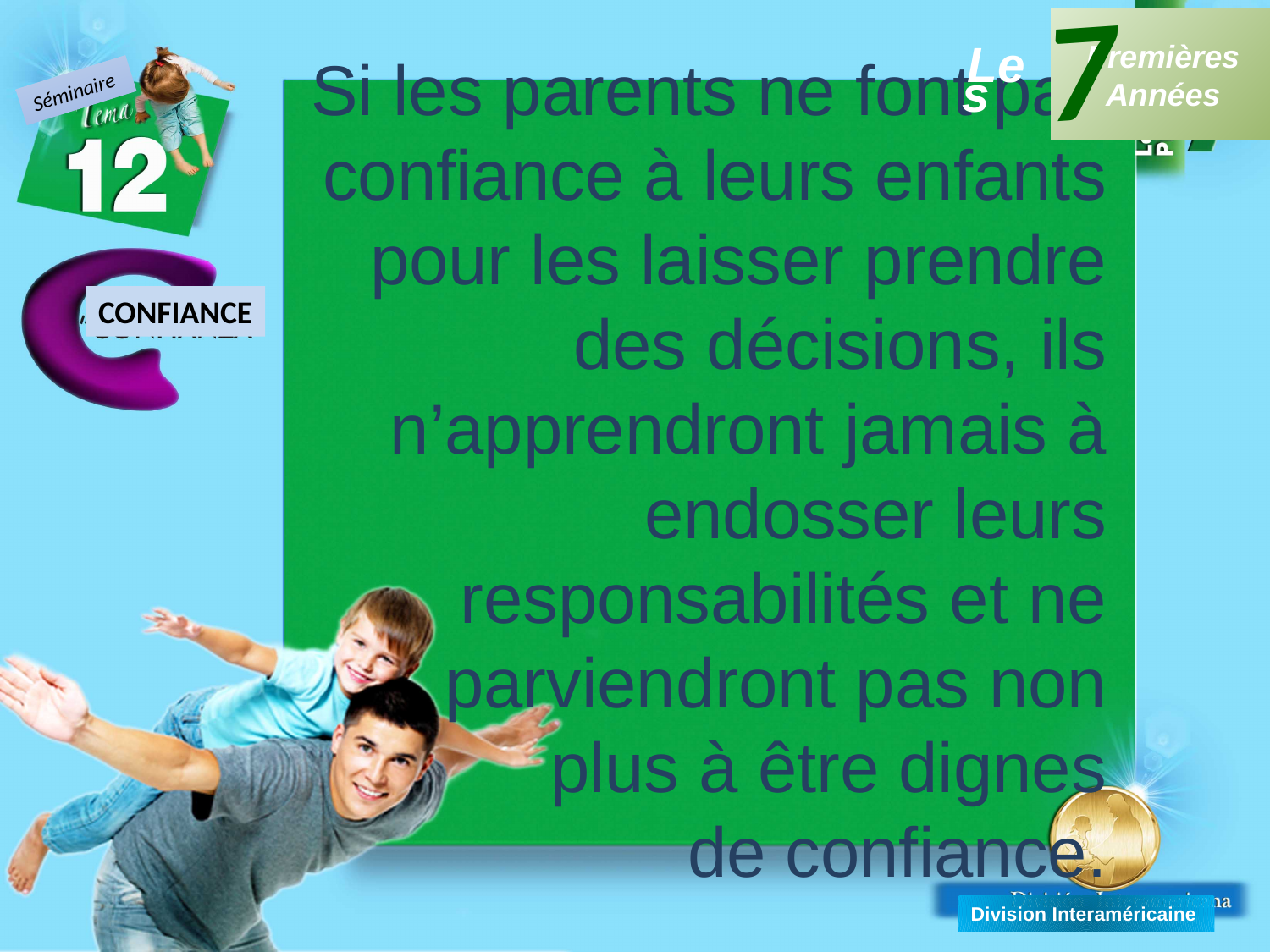

7
Premières
Années
Les
Si les parents ne font pas confiance à leurs enfants pour les laisser prendre des décisions, ils n’apprendront jamais à endosser leurs responsabilités et ne parviendront pas non plus à être dignes
 de confiance.
Séminaire
CONFIANCE
Division Interaméricaine